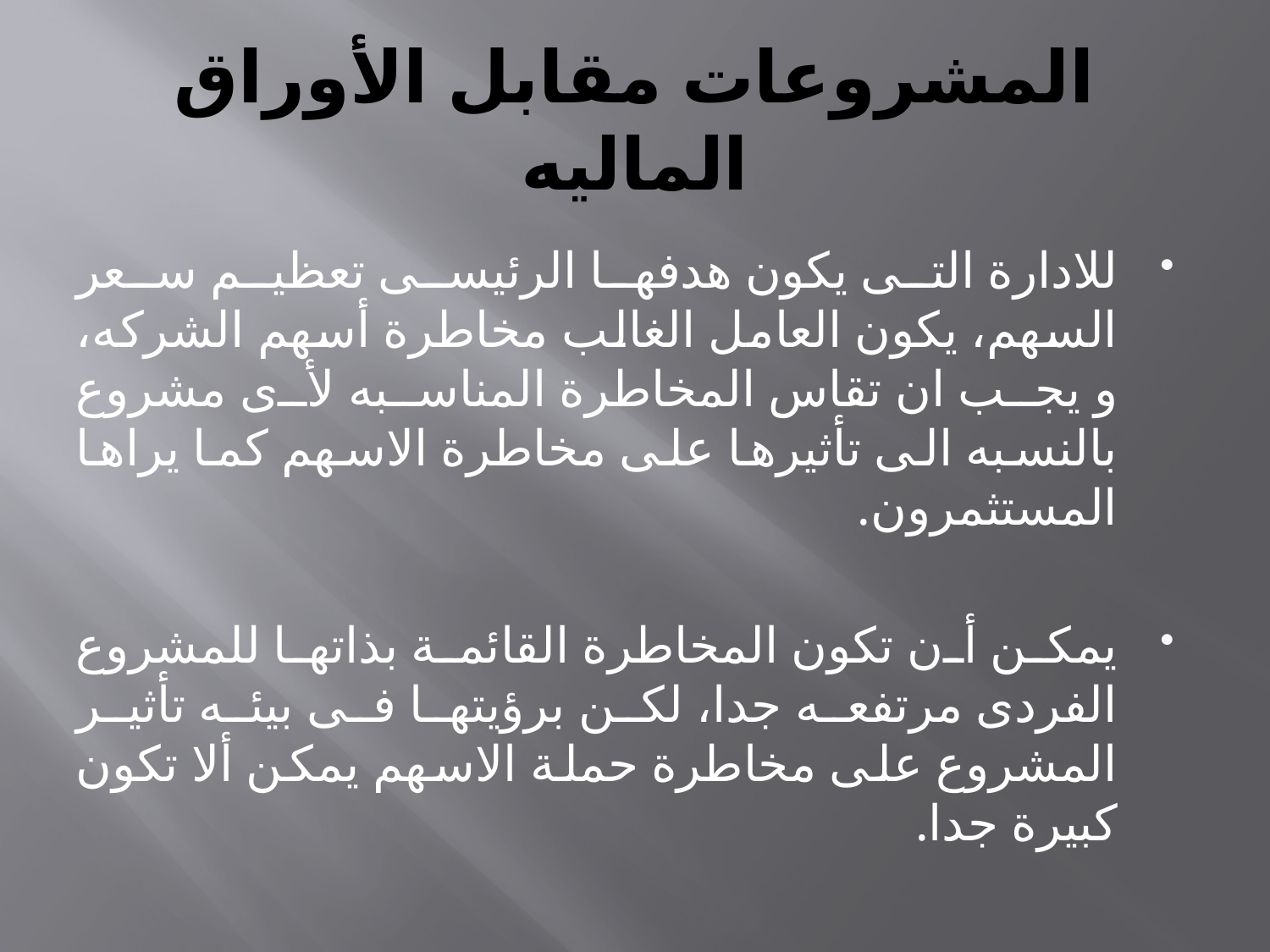

# المشروعات مقابل الأوراق الماليه
للادارة التى يكون هدفها الرئيسى تعظيم سعر السهم، يكون العامل الغالب مخاطرة أسهم الشركه، و يجب ان تقاس المخاطرة المناسبه لأى مشروع بالنسبه الى تأثيرها على مخاطرة الاسهم كما يراها المستثمرون.

يمكن أن تكون المخاطرة القائمة بذاتها للمشروع الفردى مرتفعه جدا، لكن برؤيتها فى بيئه تأثير المشروع على مخاطرة حملة الاسهم يمكن ألا تكون كبيرة جدا.